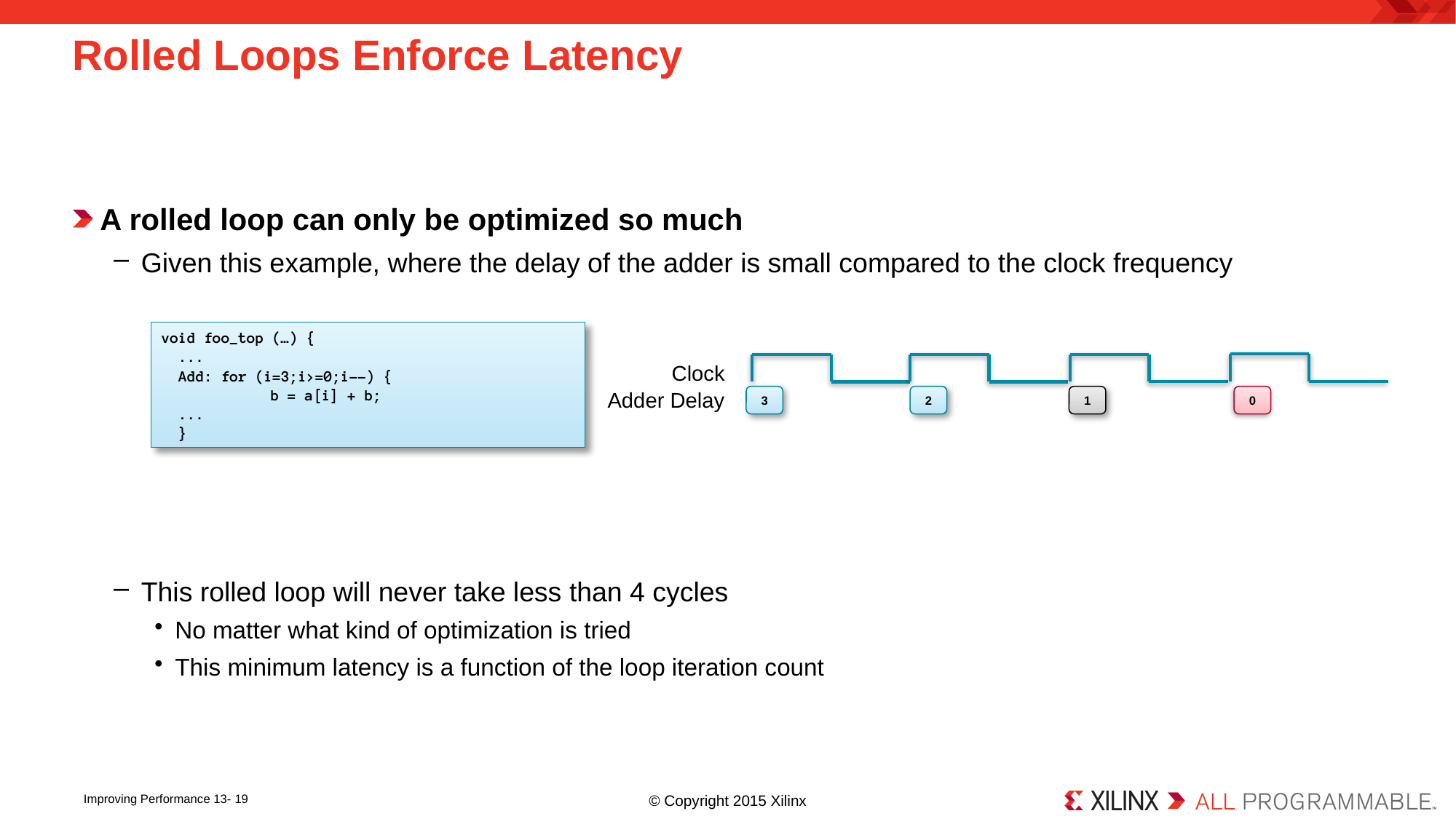

# Rolled Loops Enforce Latency
A rolled loop can only be optimized so much
Given this example, where the delay of the adder is small compared to the clock frequency

This rolled loop will never take less than 4 cycles
No matter what kind of optimization is tried
This minimum latency is a function of the loop iteration count

void foo_top (…) {
  ...
  Add: for (i=3;i>=0;i--) {
	b = a[i] + b;
  ...
  }
Clock
Adder Delay
3
2
1
0
Improving Performance 13- 19
© Copyright 2015 Xilinx